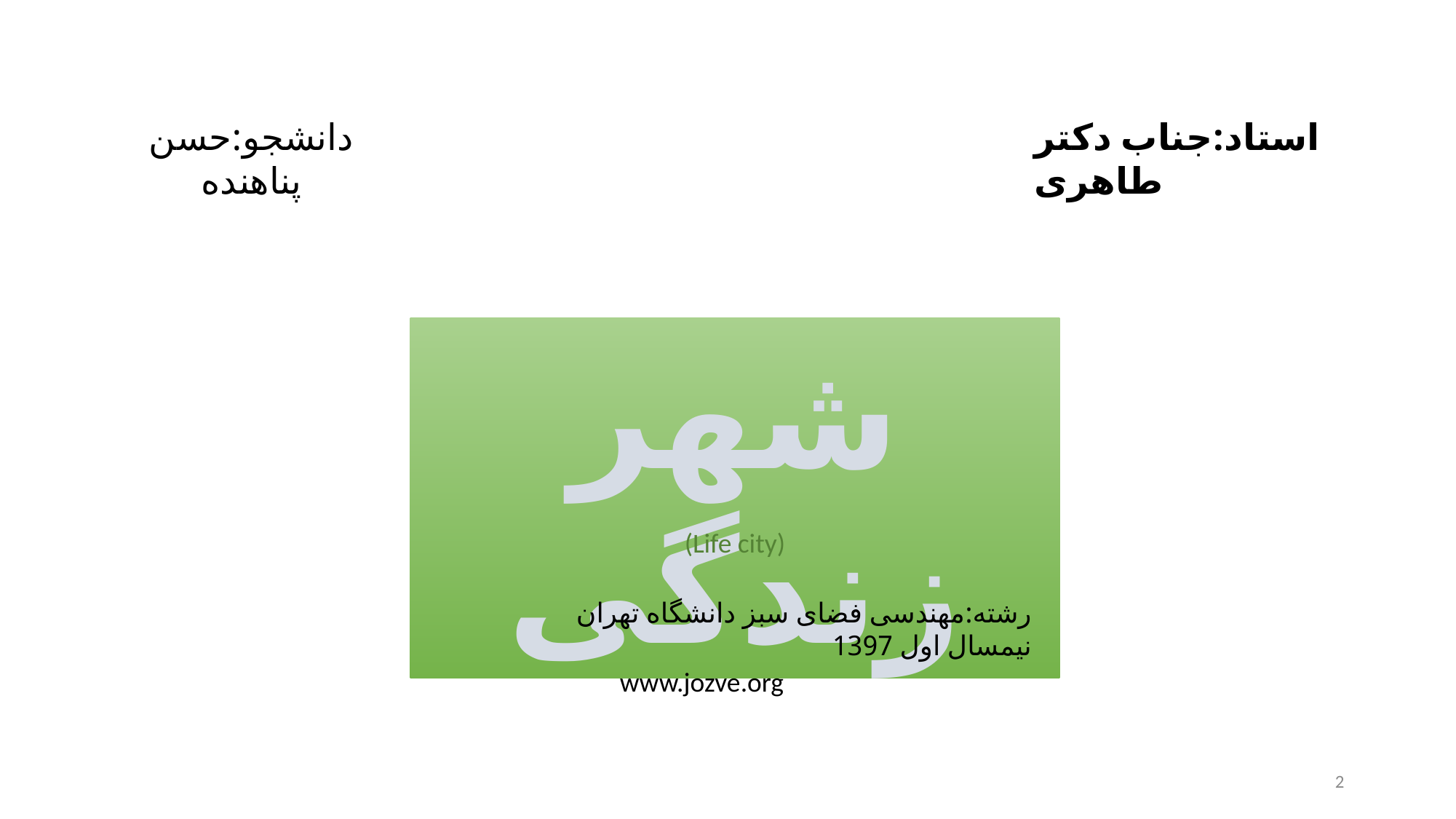

دانشجو:حسن پناهنده
استاد:جناب دکتر طاهری
شهر زندگی
(Life city)
رشته:مهندسی فضای سبز دانشگاه تهران         نیمسال اول 1397
www.jozve.org
2